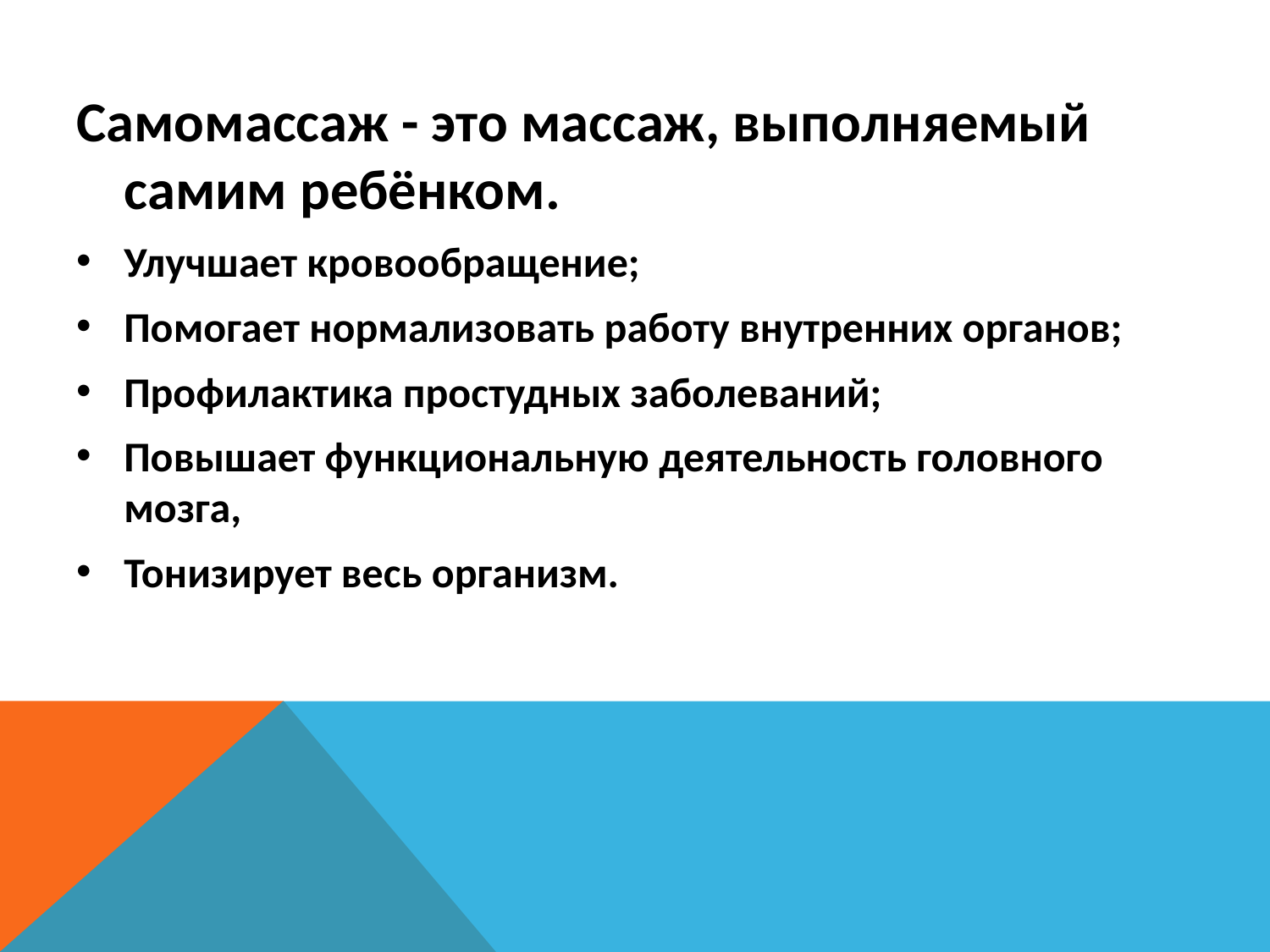

Самомассаж - это массаж, выполняемый самим ребёнком.
Улучшает кровообращение;
Помогает нормализовать работу внутренних органов;
Профилактика простудных заболеваний;
Повышает функциональную деятельность головного мозга,
Тонизирует весь организм.